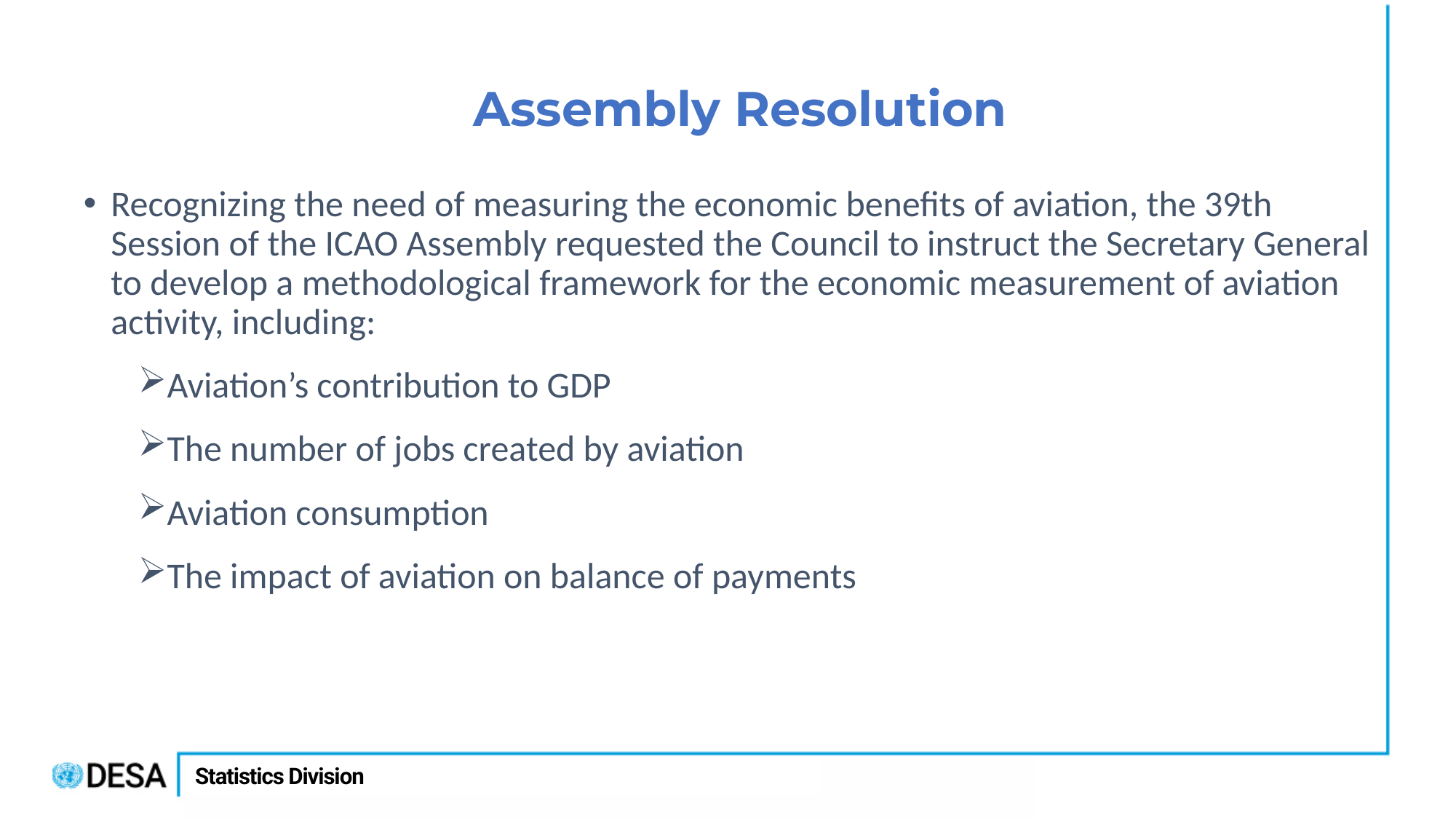

# Assembly Resolution
Recognizing the need of measuring the economic benefits of aviation, the 39th Session of the ICAO Assembly requested the Council to instruct the Secretary General to develop a methodological framework for the economic measurement of aviation activity, including:
Aviation’s contribution to GDP
The number of jobs created by aviation
Aviation consumption
The impact of aviation on balance of payments